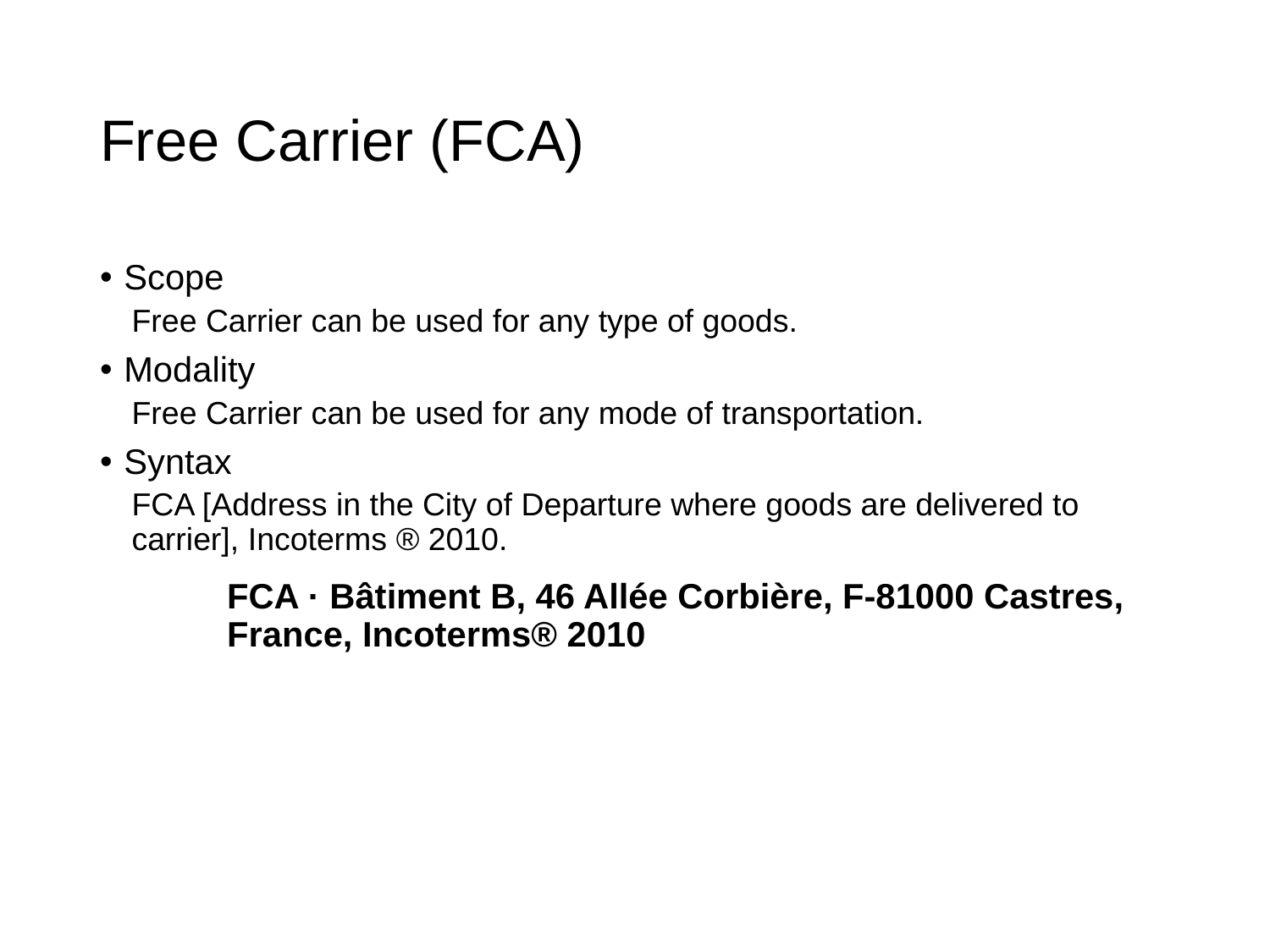

# Free Carrier (FCA)
Scope
Free Carrier can be used for any type of goods.
Modality
Free Carrier can be used for any mode of transportation.
Syntax
FCA [Address in the City of Departure where goods are delivered to carrier], Incoterms ® 2010.
	FCA · Bâtiment B, 46 Allée Corbière, F-81000 Castres, 	France, Incoterms® 2010